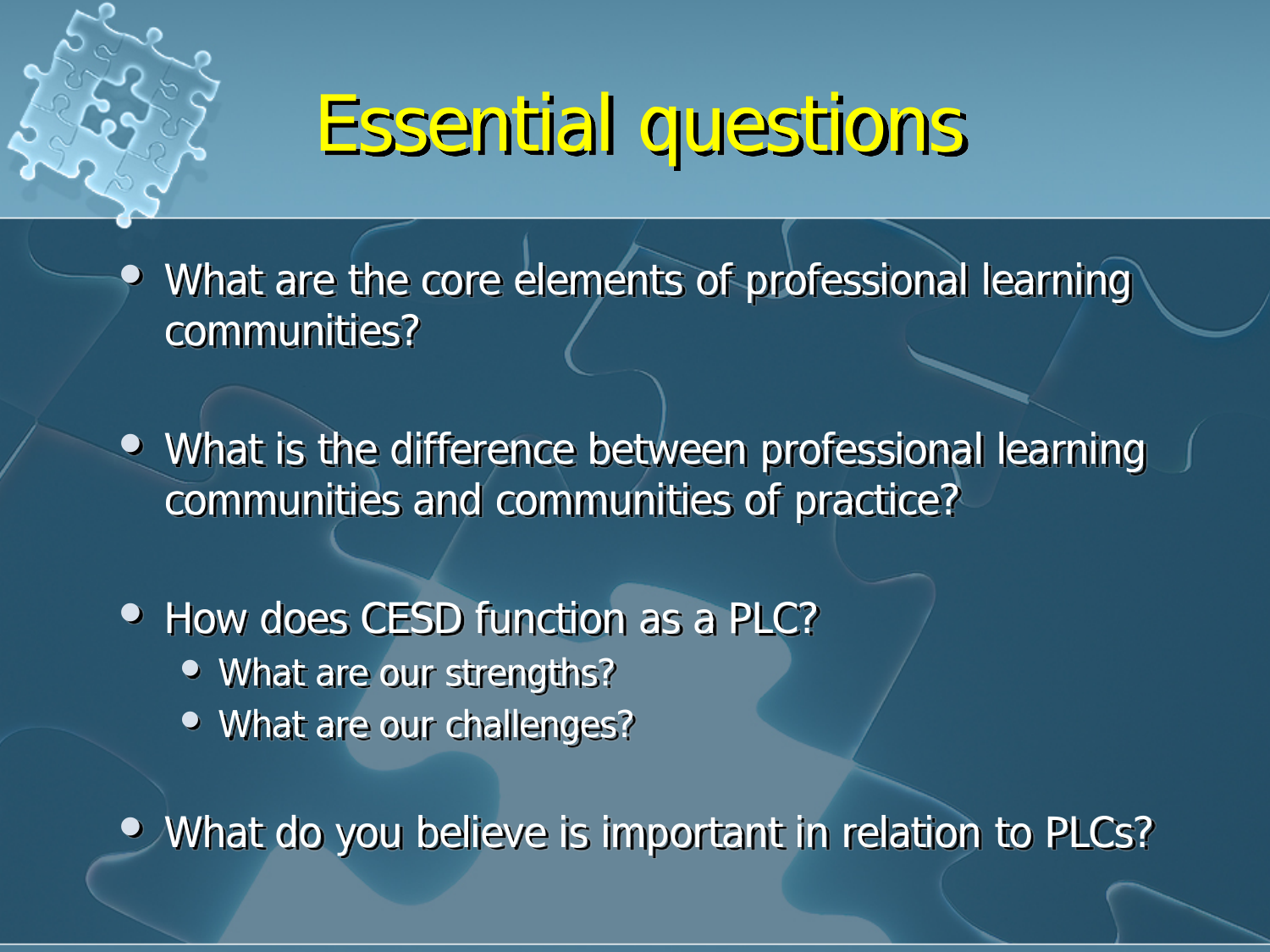

# Essential questions
What are the core elements of professional learning communities?

What is the difference between professional learning communities and communities of practice?

How does CESD function as a PLC?
What are our strengths?
What are our challenges?

What do you believe is important in relation to PLCs?